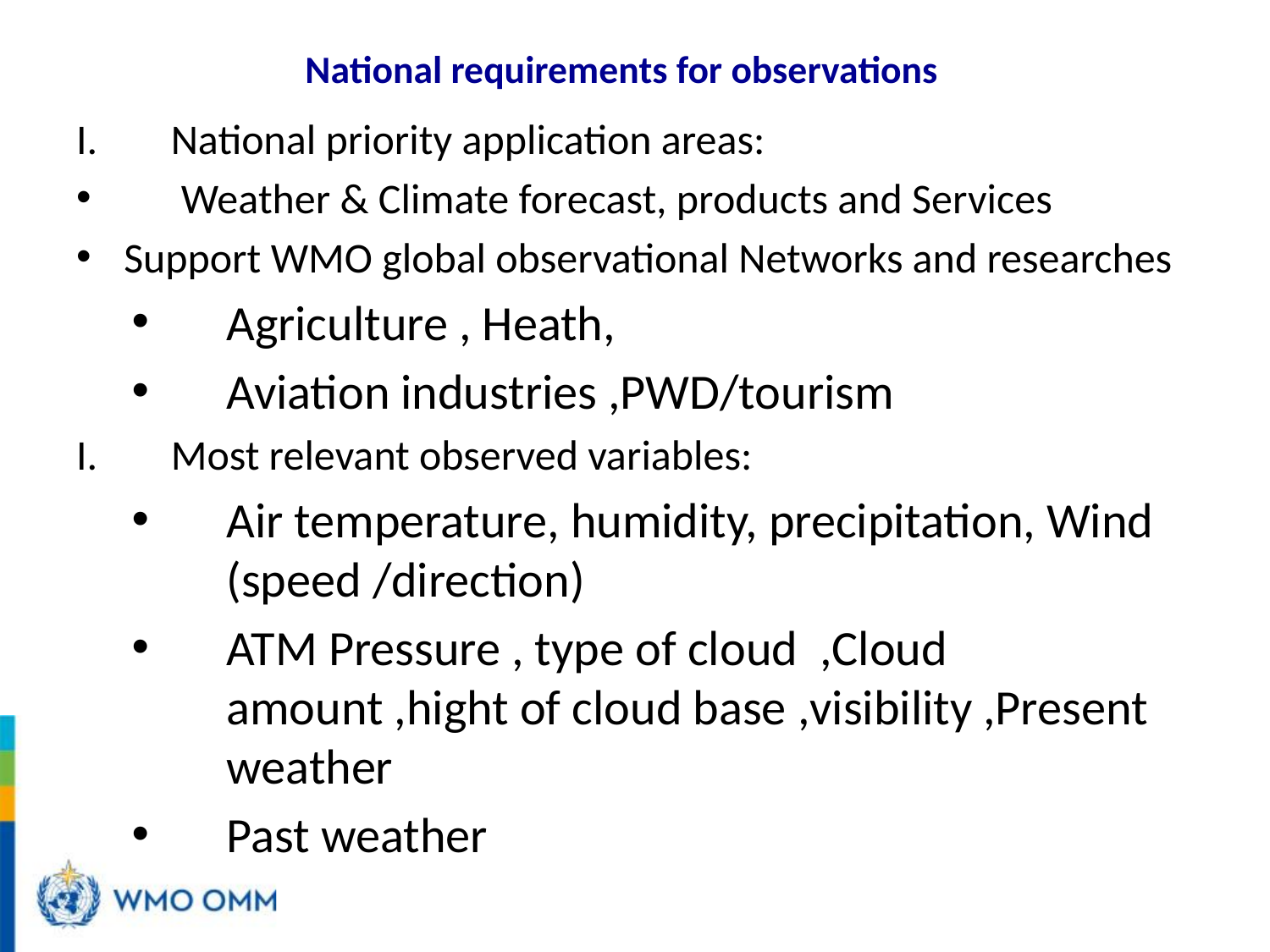

# National requirements for observations
National priority application areas:
      Weather & Climate forecast, products and Services
Support WMO global observational Networks and researches
Agriculture , Heath,
Aviation industries ,PWD/tourism
Most relevant observed variables:
Air temperature, humidity, precipitation, Wind (speed /direction)
ATM Pressure , type of cloud  ,Cloud amount ,hight of cloud base ,visibility ,Present weather
Past weather